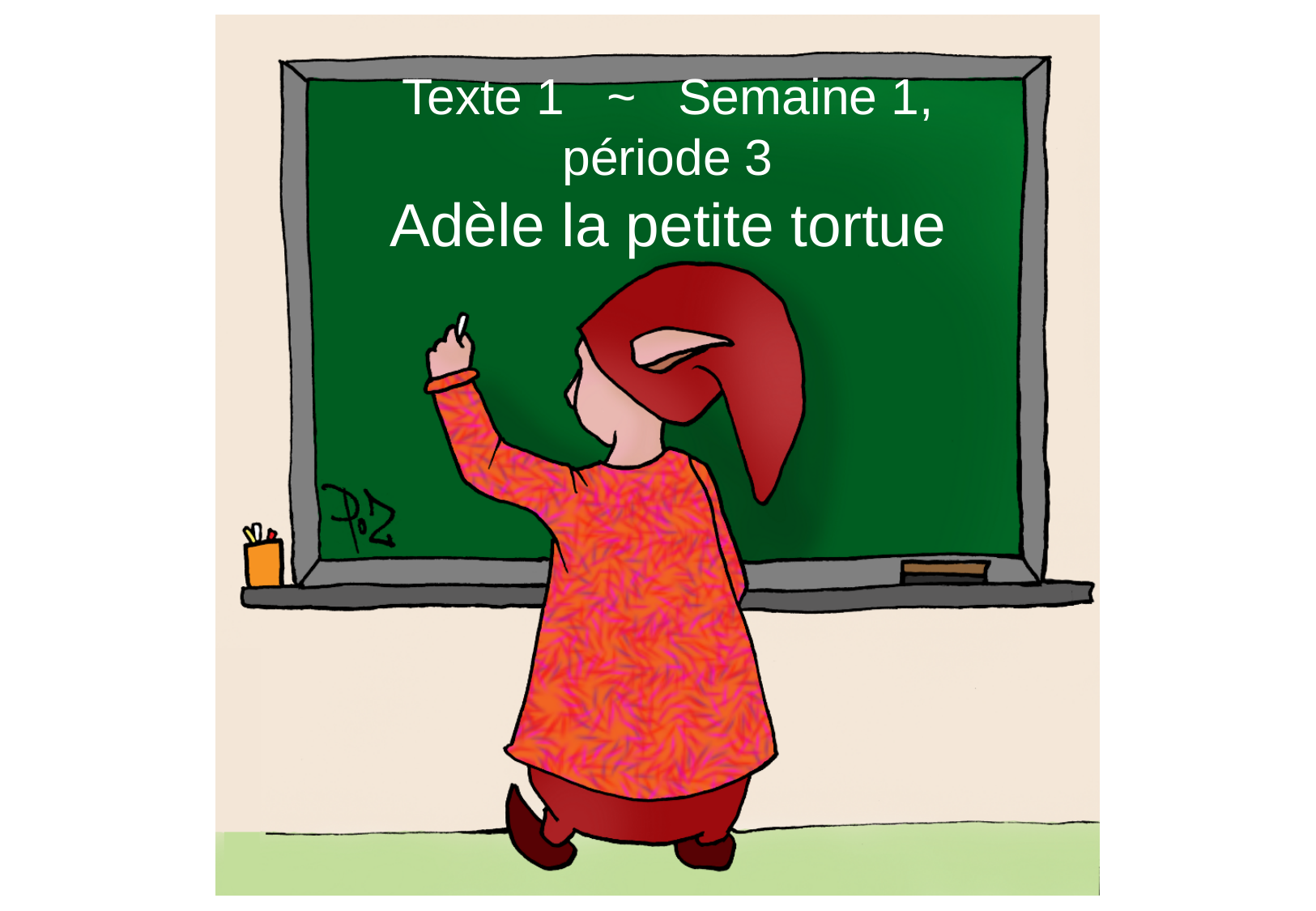

Texte 1   ~   Semaine 1, période 3
Adèle la petite tortue